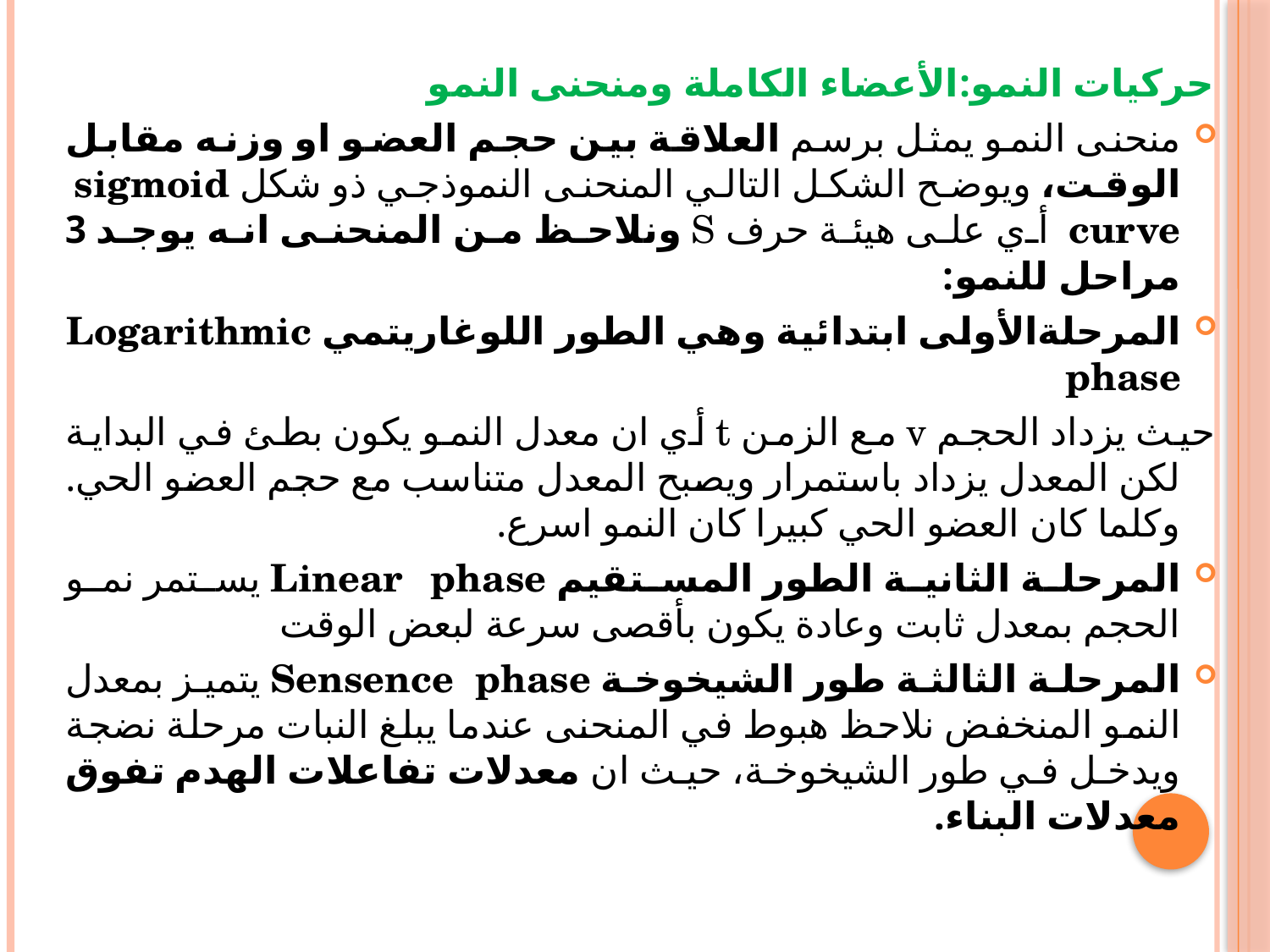

حركيات النمو:الأعضاء الكاملة ومنحنى النمو
منحنى النمو يمثل برسم العلاقة بين حجم العضو او وزنه مقابل الوقت، ويوضح الشكل التالي المنحنى النموذجي ذو شكل sigmoid curve  أي على هيئة حرف S ونلاحظ من المنحنى انه يوجد 3 مراحل للنمو:
المرحلةالأولى ابتدائية وهي الطور اللوغاريتمي Logarithmic phase
حيث يزداد الحجم v مع الزمن t أي ان معدل النمو يكون بطئ في البداية لكن المعدل يزداد باستمرار ويصبح المعدل متناسب مع حجم العضو الحي. وكلما كان العضو الحي كبيرا كان النمو اسرع.
المرحلة الثانية الطور المستقيم Linear phase يستمر نمو الحجم بمعدل ثابت وعادة يكون بأقصى سرعة لبعض الوقت
المرحلة الثالثة طور الشيخوخة Sensence phase يتميز بمعدل النمو المنخفض نلاحظ هبوط في المنحنى عندما يبلغ النبات مرحلة نضجة ويدخل في طور الشيخوخة، حيث ان معدلات تفاعلات الهدم تفوق معدلات البناء.